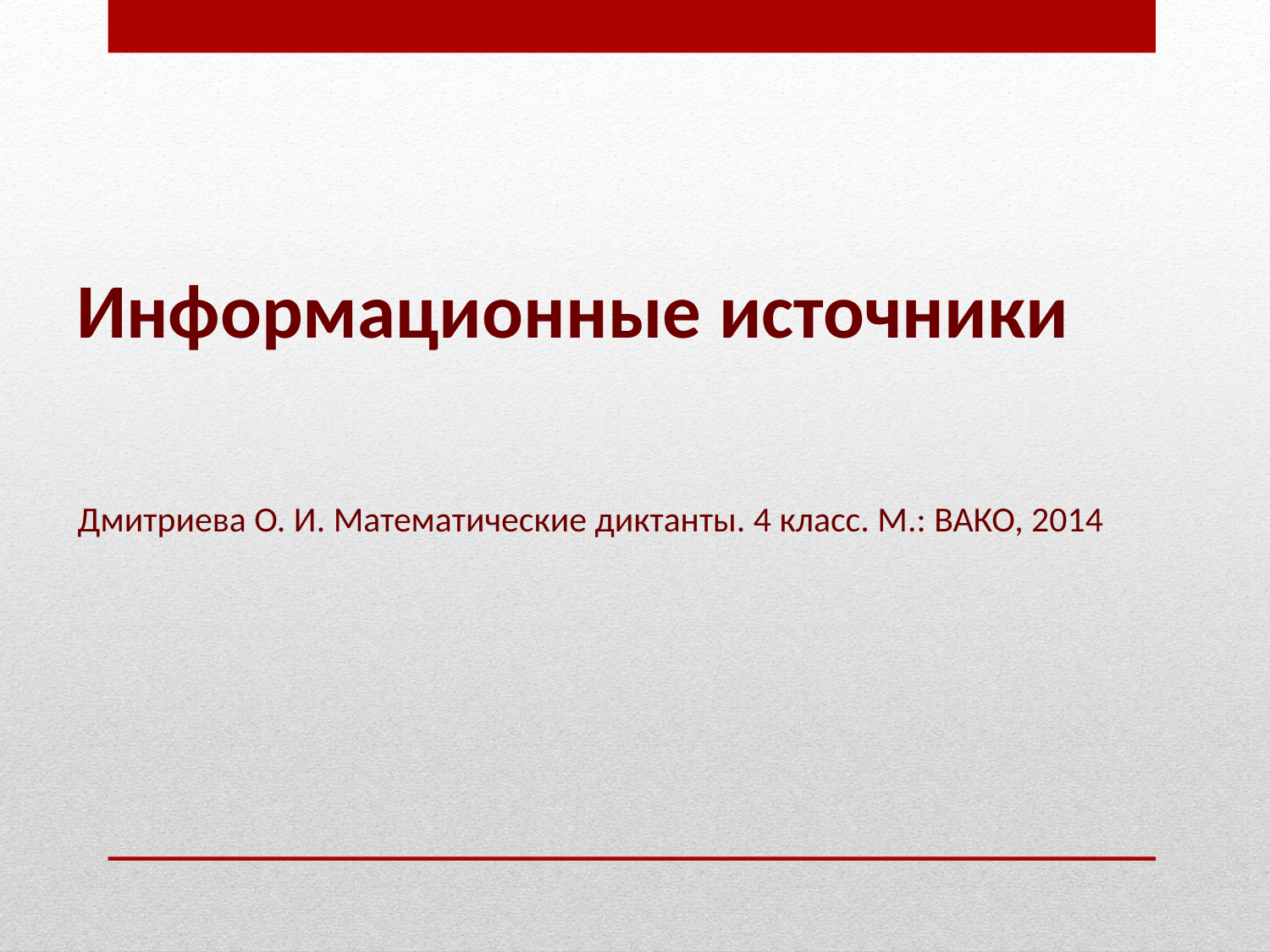

# Информационные источники
Дмитриева О. И. Математические диктанты. 4 класс. М.: ВАКО, 2014